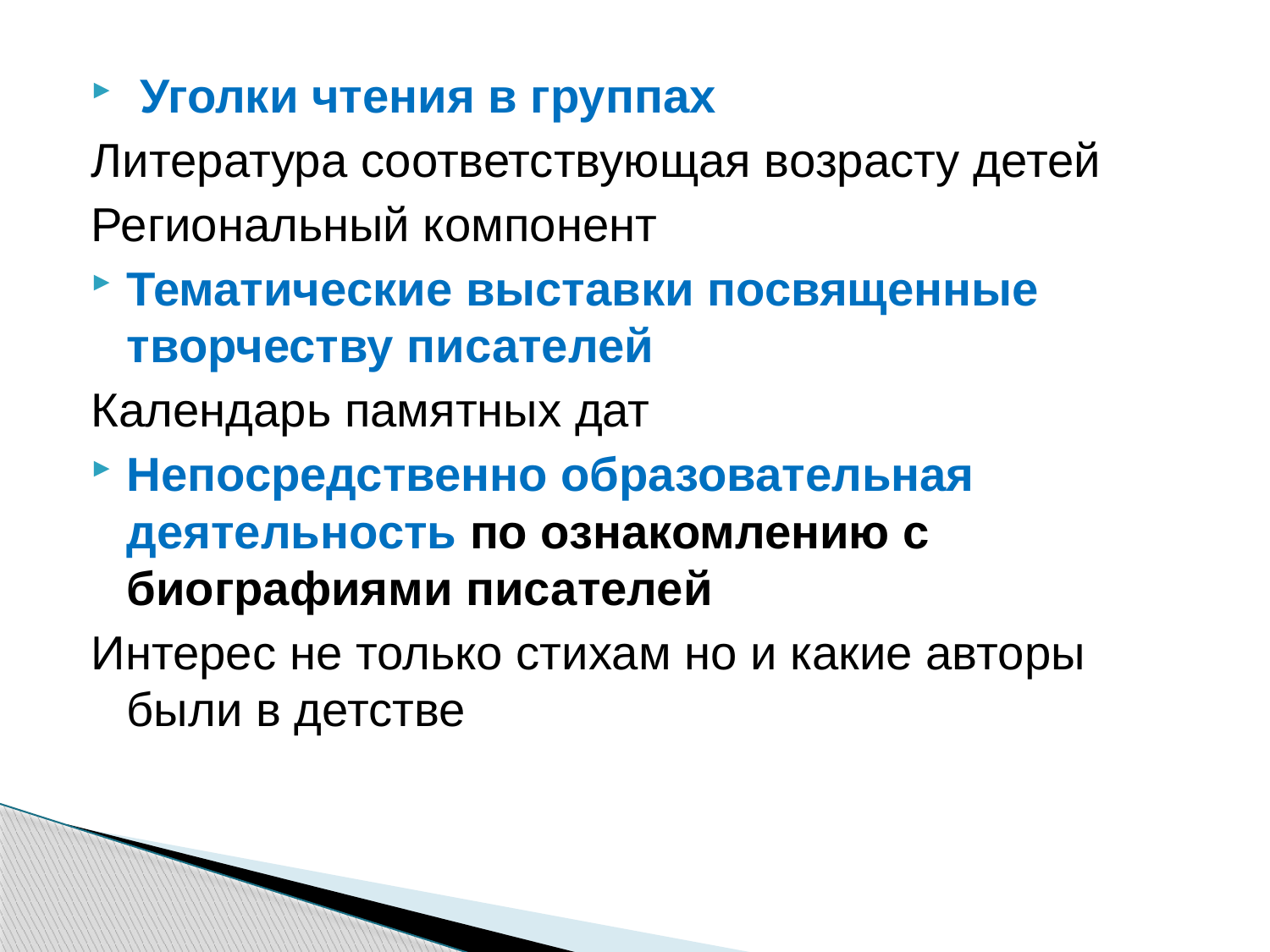

Уголки чтения в группах
Литература соответствующая возрасту детей
Региональный компонент
Тематические выставки посвященные творчеству писателей
Календарь памятных дат
Непосредственно образовательная деятельность по ознакомлению с биографиями писателей
Интерес не только стихам но и какие авторы  были в детстве